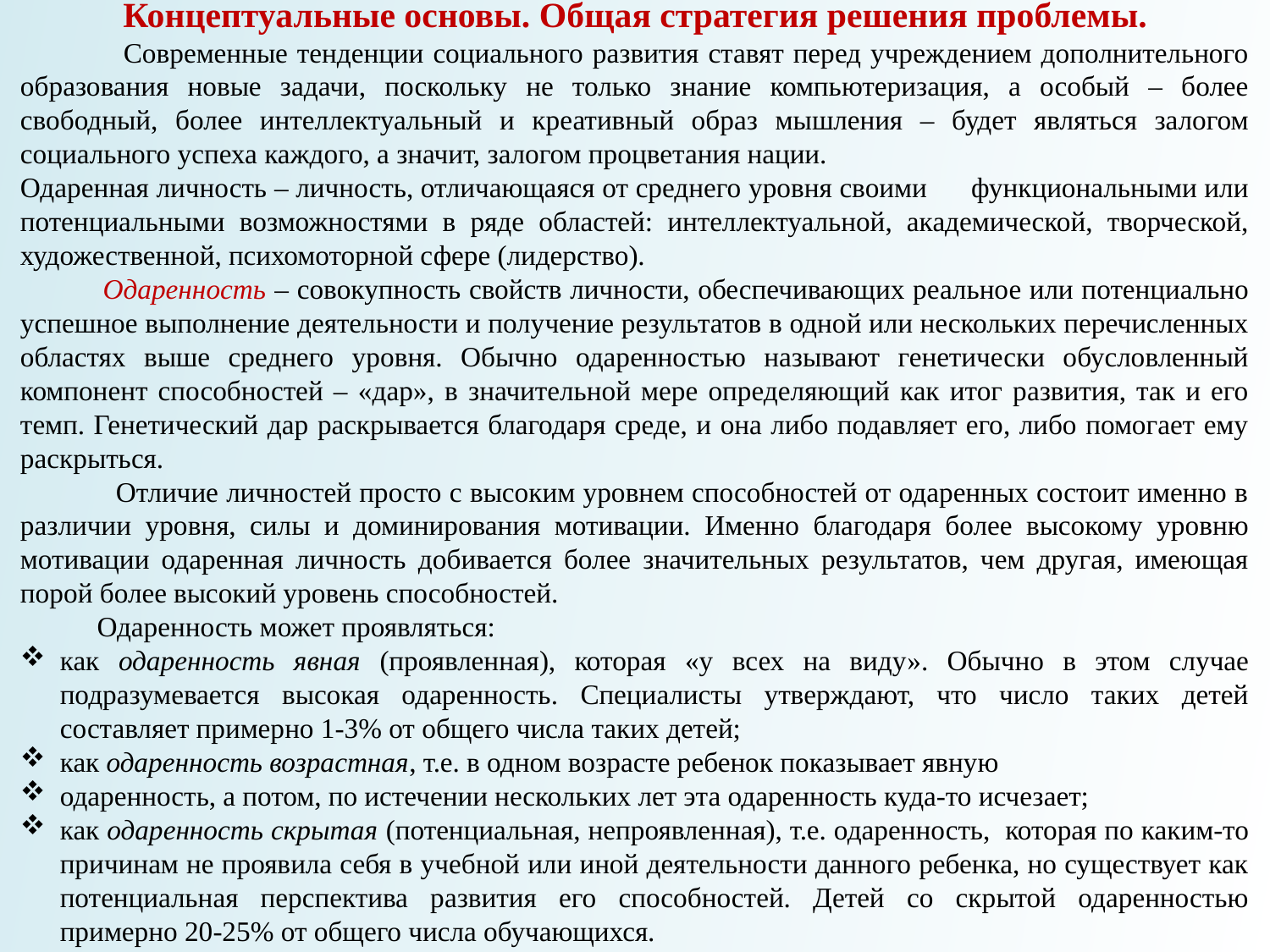

Концептуальные основы. Общая стратегия решения проблемы.
           Современные тенденции социального развития ставят перед учреждением дополнительного образования новые задачи, поскольку не только знание компьютеризация, а особый – более свободный, более интеллектуальный и креативный образ мышления – будет являться залогом социального успеха каждого, а значит, залогом процветания нации.
Одаренная личность – личность, отличающаяся от среднего уровня своими      функциональными или потенциальными возможностями в ряде областей: интеллектуальной, академической, творческой, художественной, психомоторной сфере (лидерство).
          Одаренность – совокупность свойств личности, обеспечивающих реальное или потенциально успешное выполнение деятельности и получение результатов в одной или нескольких перечисленных областях выше среднего уровня. Обычно одаренностью называют генетически обусловленный компонент способностей – «дар», в значительной мере определяющий как итог развития, так и его темп. Генетический дар раскрывается благодаря среде, и она либо подавляет его, либо помогает ему раскрыться.
            Отличие личностей просто с высоким уровнем способностей от одаренных состоит именно в различии уровня, силы и доминирования мотивации. Именно благодаря более высокому уровню мотивации одаренная личность добивается более значительных результатов, чем другая, имеющая порой более высокий уровень способностей.
           Одаренность может проявляться:
как одаренность явная (проявленная), которая «у всех на виду». Обычно в этом случае подразумевается высокая одаренность. Специалисты утверждают, что число таких детей составляет примерно 1-3% от общего числа таких детей;
как одаренность возрастная, т.е. в одном возрасте ребенок показывает явную
одаренность, а потом, по истечении нескольких лет эта одаренность куда-то исчезает;
как одаренность скрытая (потенциальная, непроявленная), т.е. одаренность,  которая по каким-то причинам не проявила себя в учебной или иной деятельности данного ребенка, но существует как потенциальная перспектива развития его способностей. Детей со скрытой одаренностью примерно 20-25% от общего числа обучающихся.